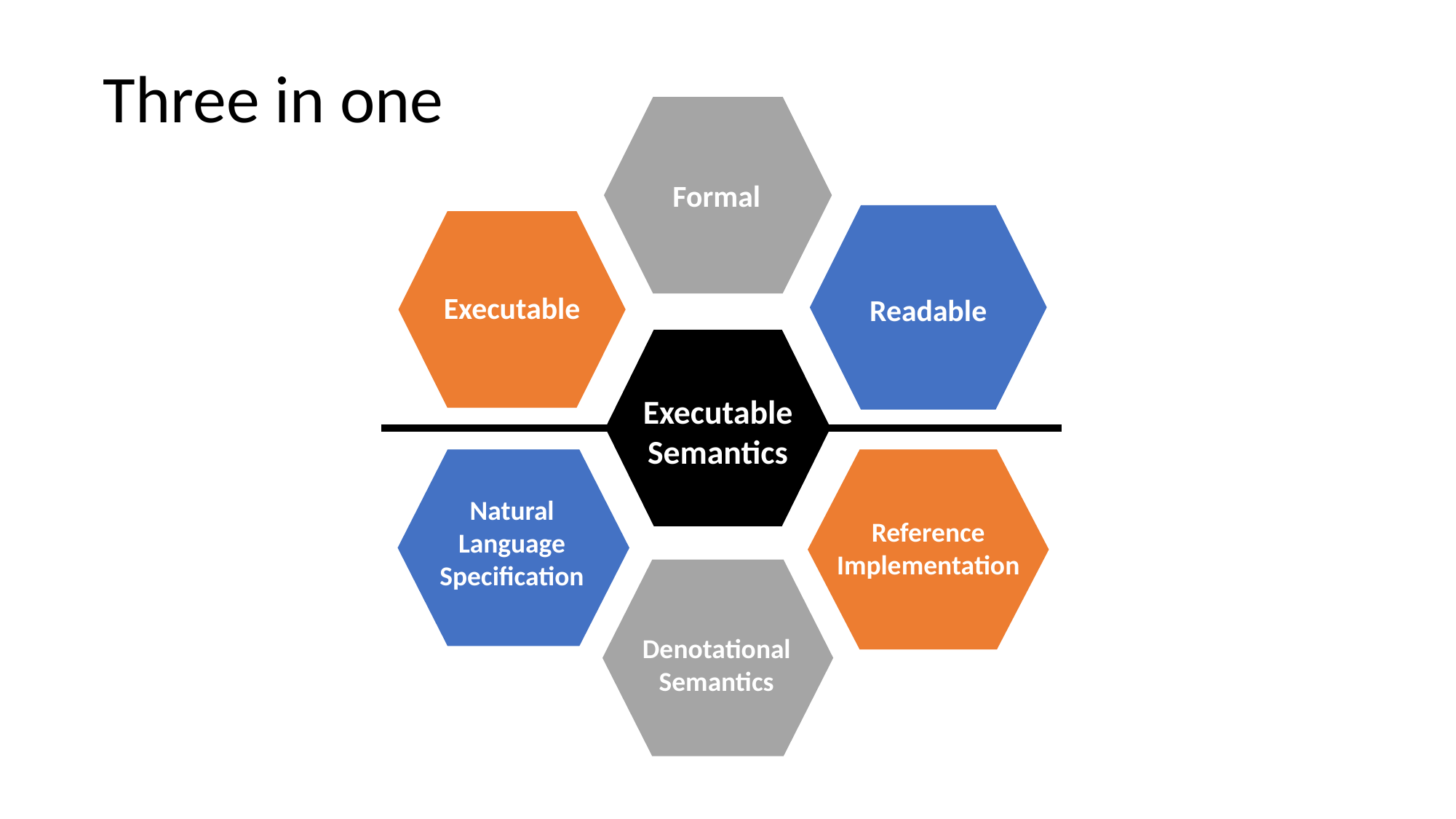

# Three in one

Formal

Readable
Executable

Executable
Semantics

Reference
Implementation
Natural
Language
Specification

Denotational Semantics